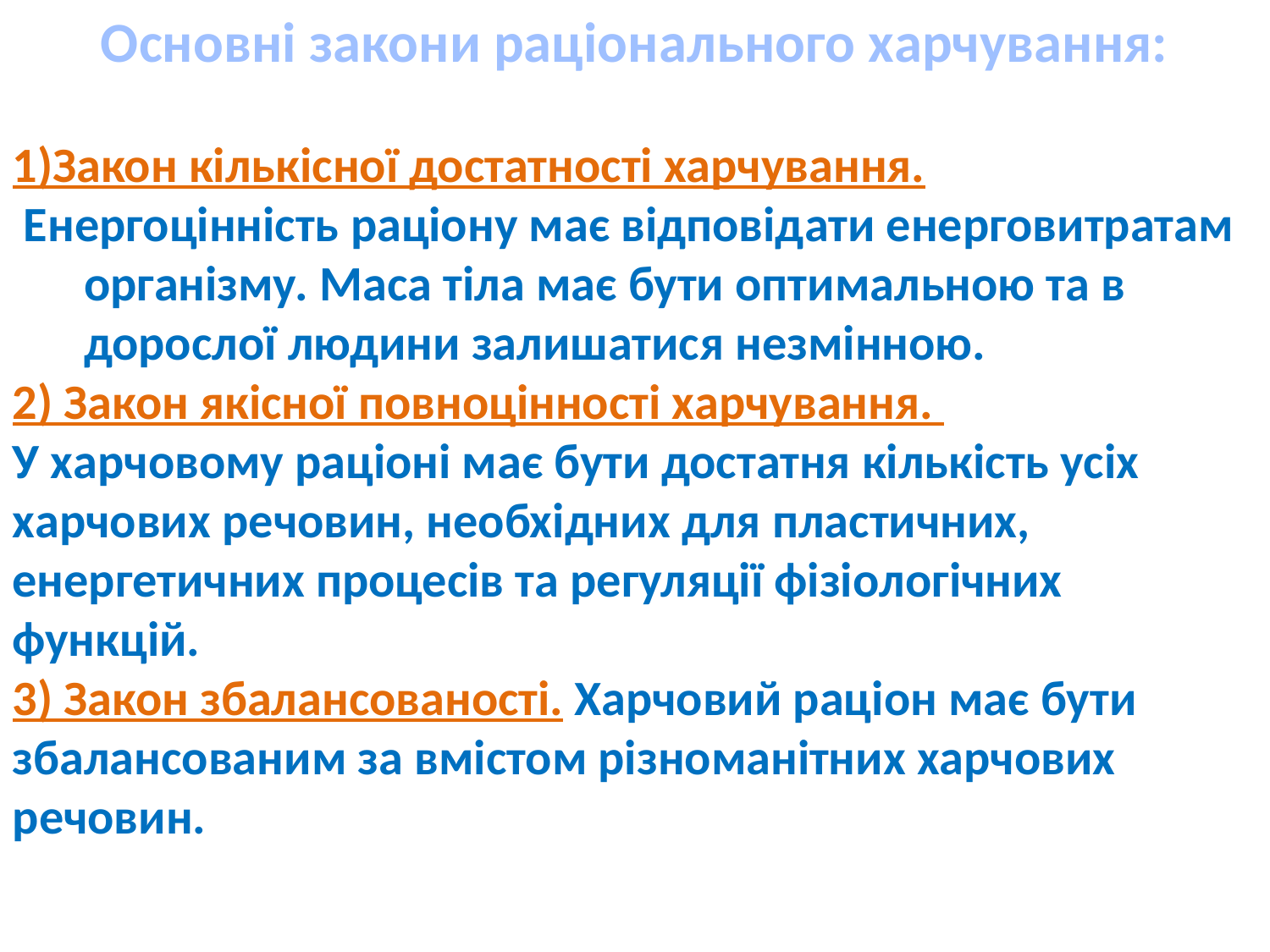

Основні закони раціонального харчування:

1)Закон кількісної достатності харчування.
 Енергоцінність раціону має відповідати енерговитратам організму. Маса тіла має бути оптимальною та в дорослої людини залишатися незмінною.
2) Закон якісної повноцінності харчування.
У харчовому раціоні має бути достатня кількість усіх харчових речовин, необхідних для пластичних, енергетичних процесів та регуляції фізіологічних функцій.
3) Закон збалансованості. Харчовий раціон має бути збалансованим за вмістом різноманітних харчових речовин.